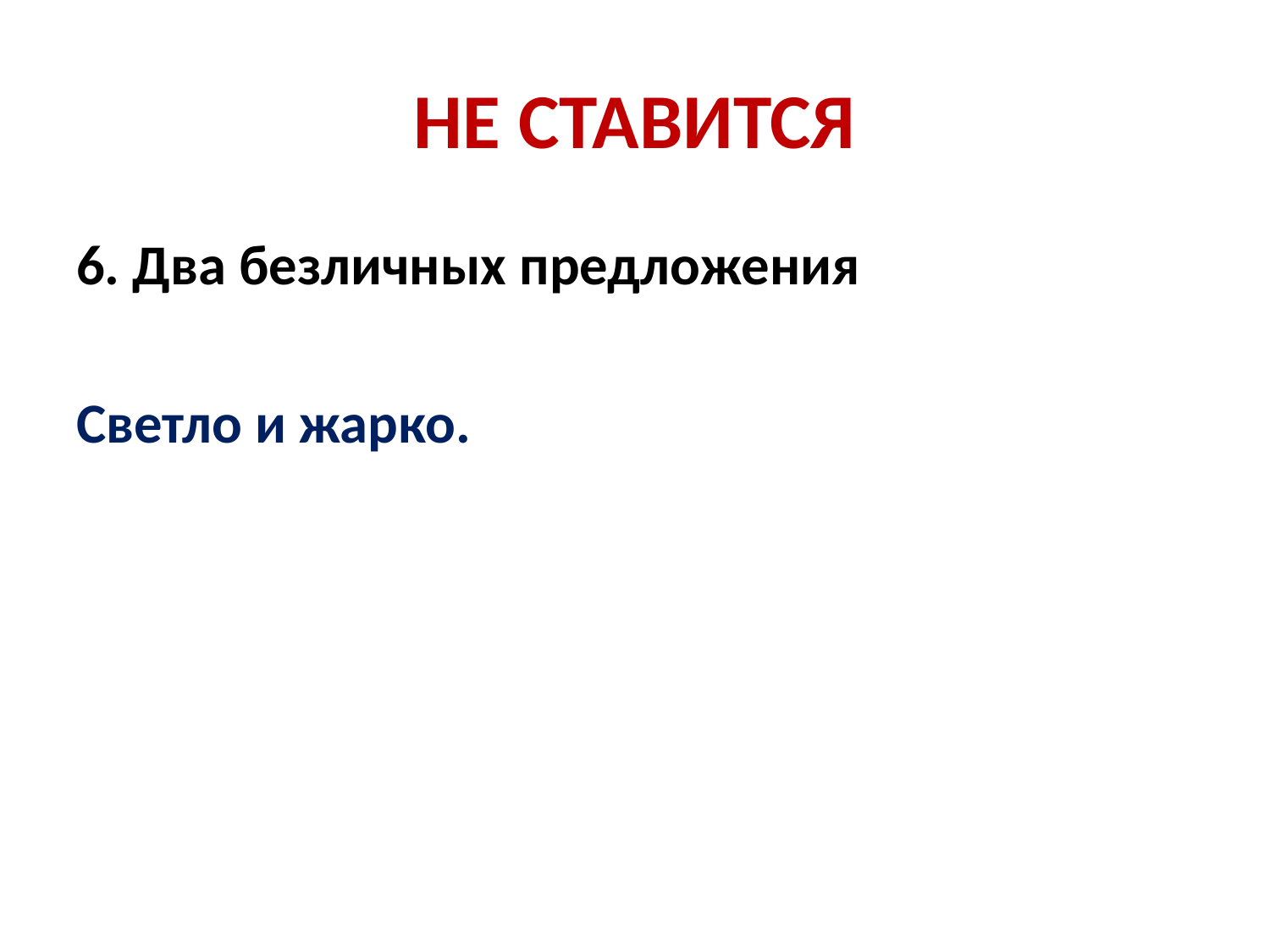

# НЕ СТАВИТСЯ
6. Два безличных предложения

Светло и жарко.